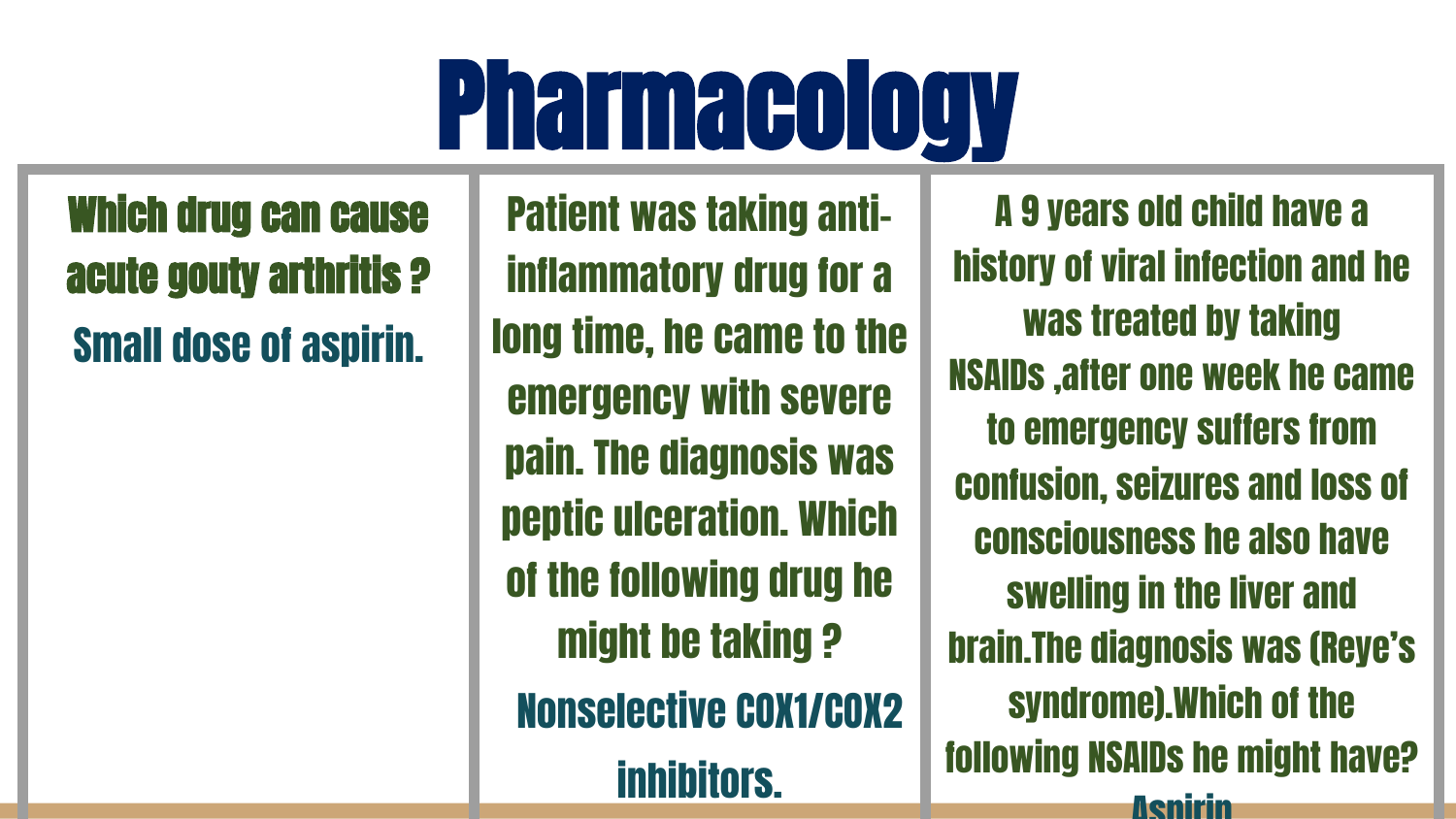

# Pharmacology
| Which drug can cause acute gouty arthritis ? Small dose of aspirin. | Patient was taking anti-inflammatory drug for a long time, he came to the emergency with severe pain. The diagnosis was peptic ulceration. Which of the following drug he might be taking ? Nonselective COX1/COX2 inhibitors. | A 9 years old child have a history of viral infection and he was treated by taking NSAIDs ,after one week he came to emergency suffers from confusion, seizures and loss of consciousness he also have swelling in the liver and brain.The diagnosis was (Reye’s syndrome).Which of the following NSAIDs he might have? Aspirin |
| --- | --- | --- |